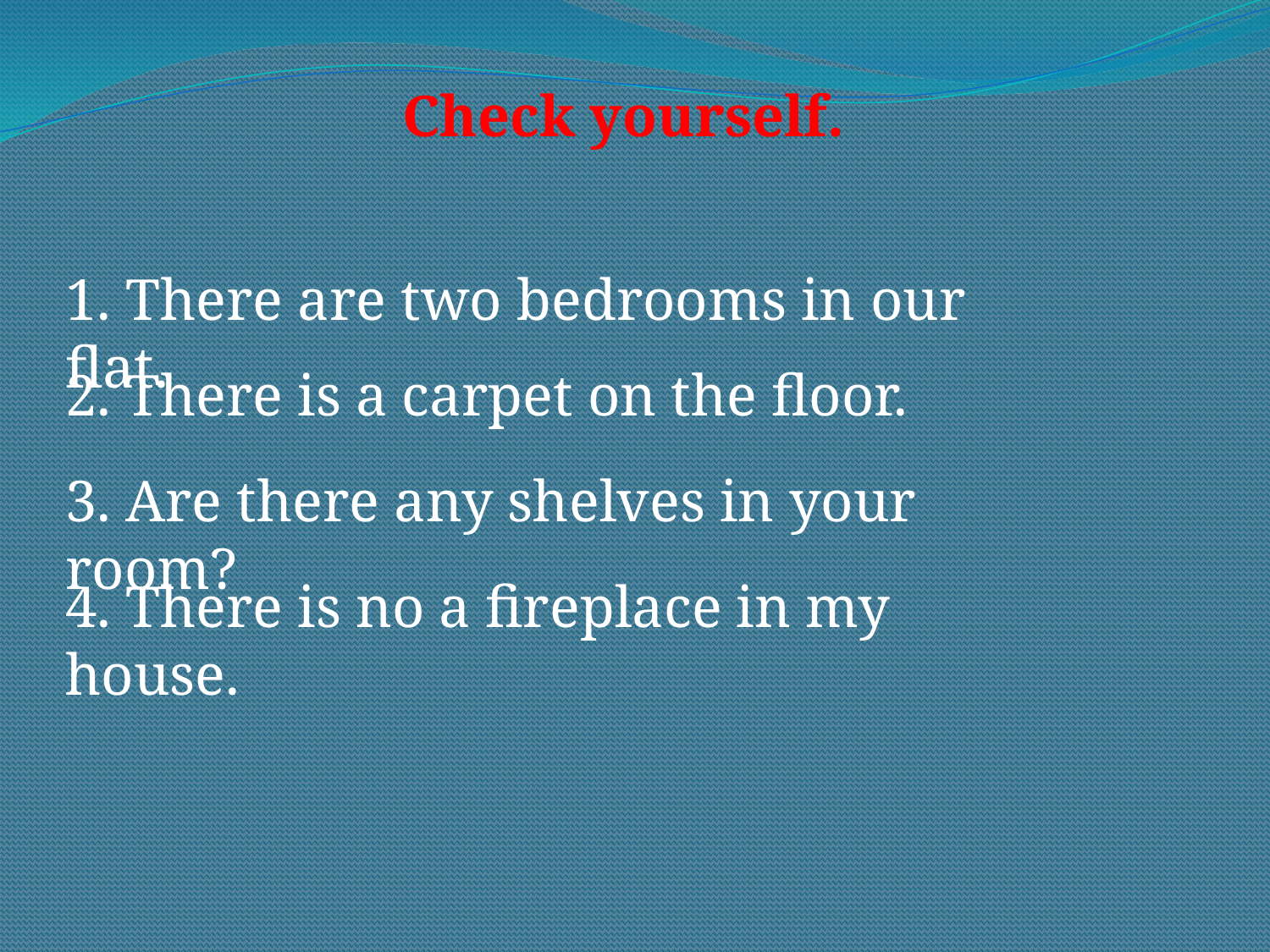

Check yourself.

1. There are two bedrooms in our flat.

2. There is a carpet on the floor.

3. Are there any shelves in your room?

4. There is no a fireplace in my house.